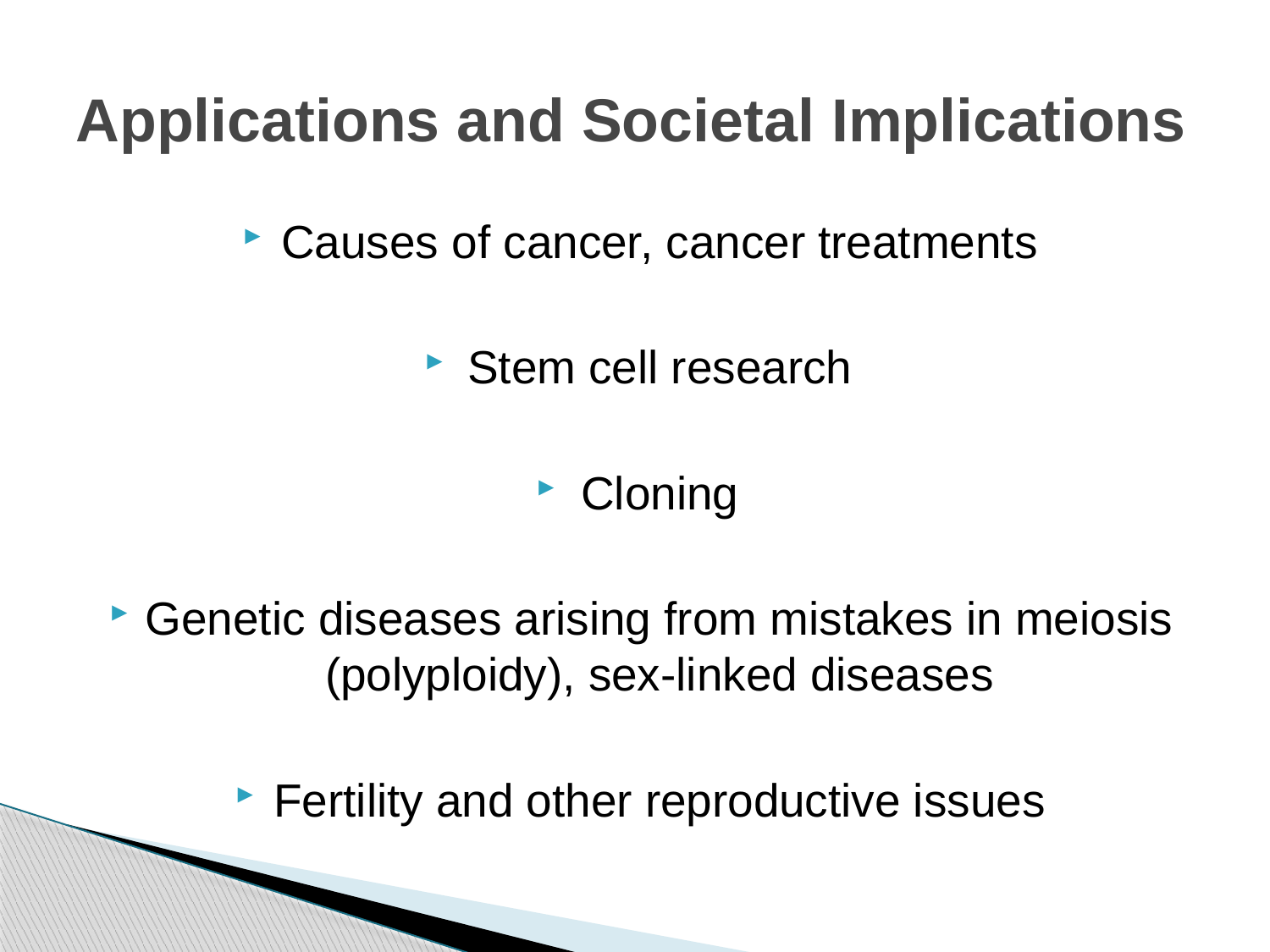

# Applications and Societal Implications
Causes of cancer, cancer treatments

Stem cell research

Cloning

Genetic diseases arising from mistakes in meiosis (polyploidy), sex-linked diseases

Fertility and other reproductive issues